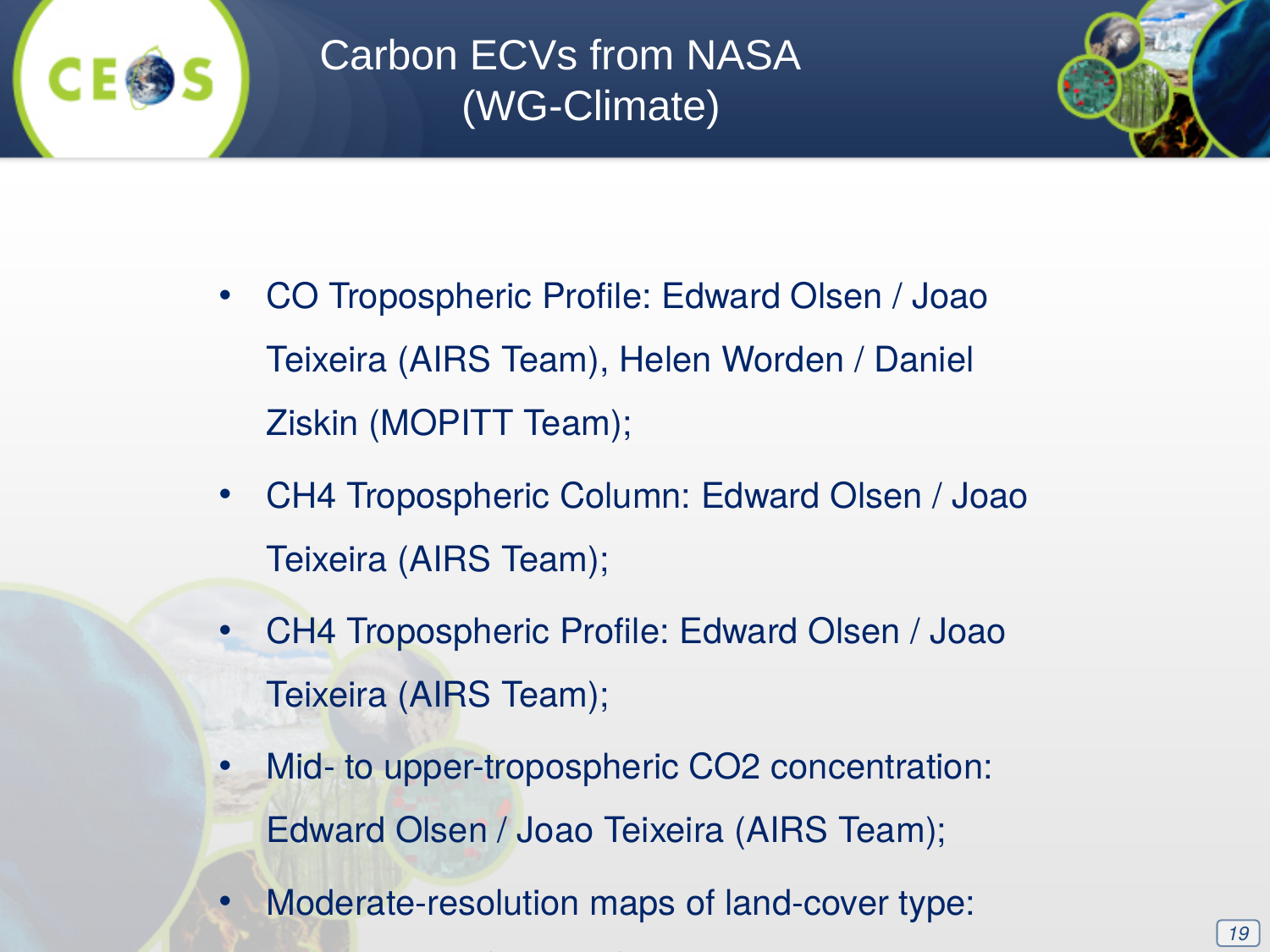

Carbon ECVs from NASA
            (WG-Climate)
CO Tropospheric Profile: Edward Olsen / Joao Teixeira (AIRS Team), Helen Worden / Daniel Ziskin (MOPITT Team);
CH4 Tropospheric Column: Edward Olsen / Joao Teixeira (AIRS Team);
CH4 Tropospheric Profile: Edward Olsen / Joao Teixeira (AIRS Team);
Mid- to upper-tropospheric CO2 concentration: Edward Olsen / Joao Teixeira (AIRS Team);
Moderate-resolution maps of land-cover type: funded by NASA MEaSUREs;

19